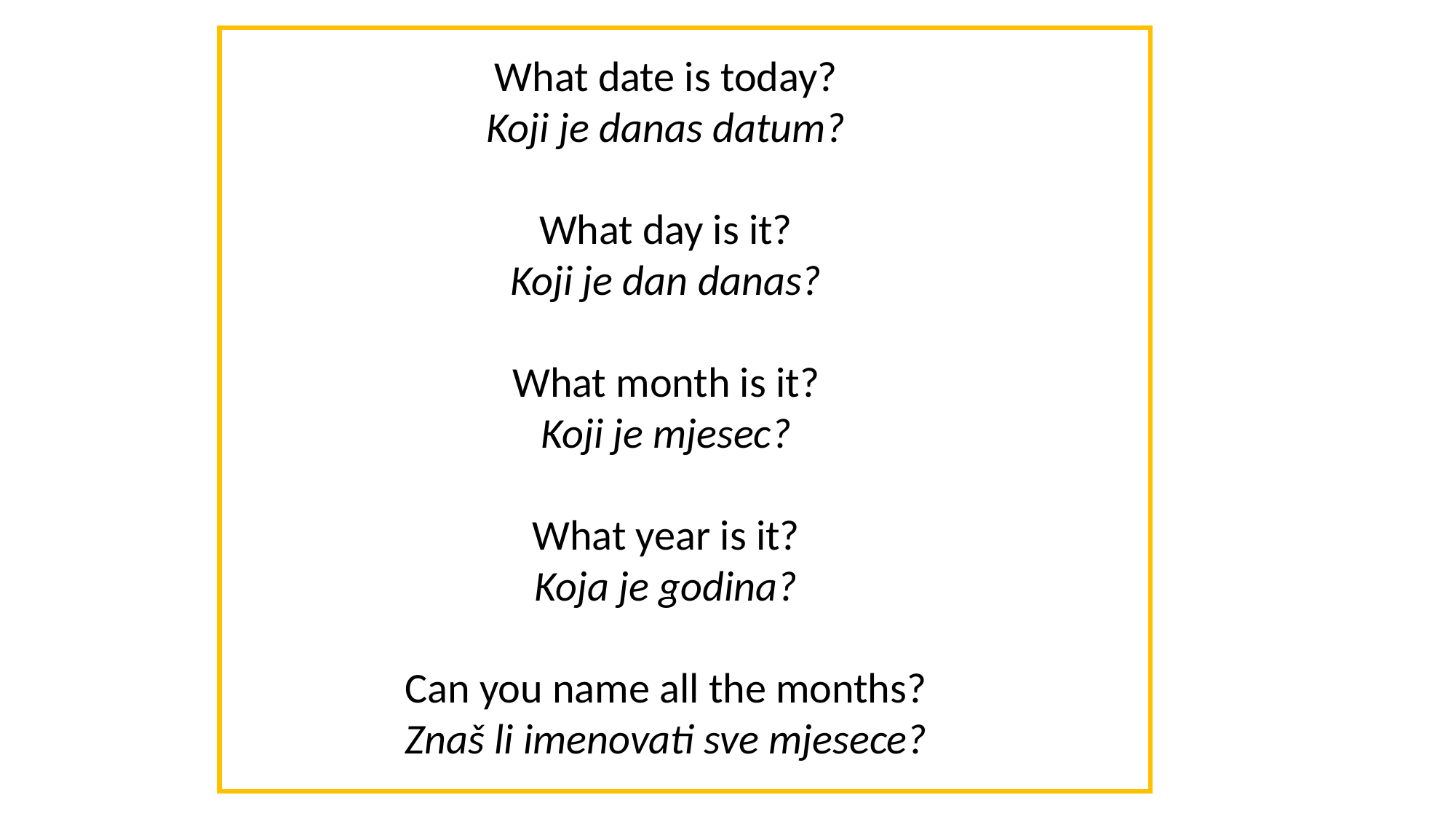

What date is today?
Koji je danas datum?

What day is it?
Koji je dan danas?

What month is it?
Koji je mjesec?

What year is it?
Koja je godina?

Can you name all the months?
Znaš li imenovati sve mjesece?